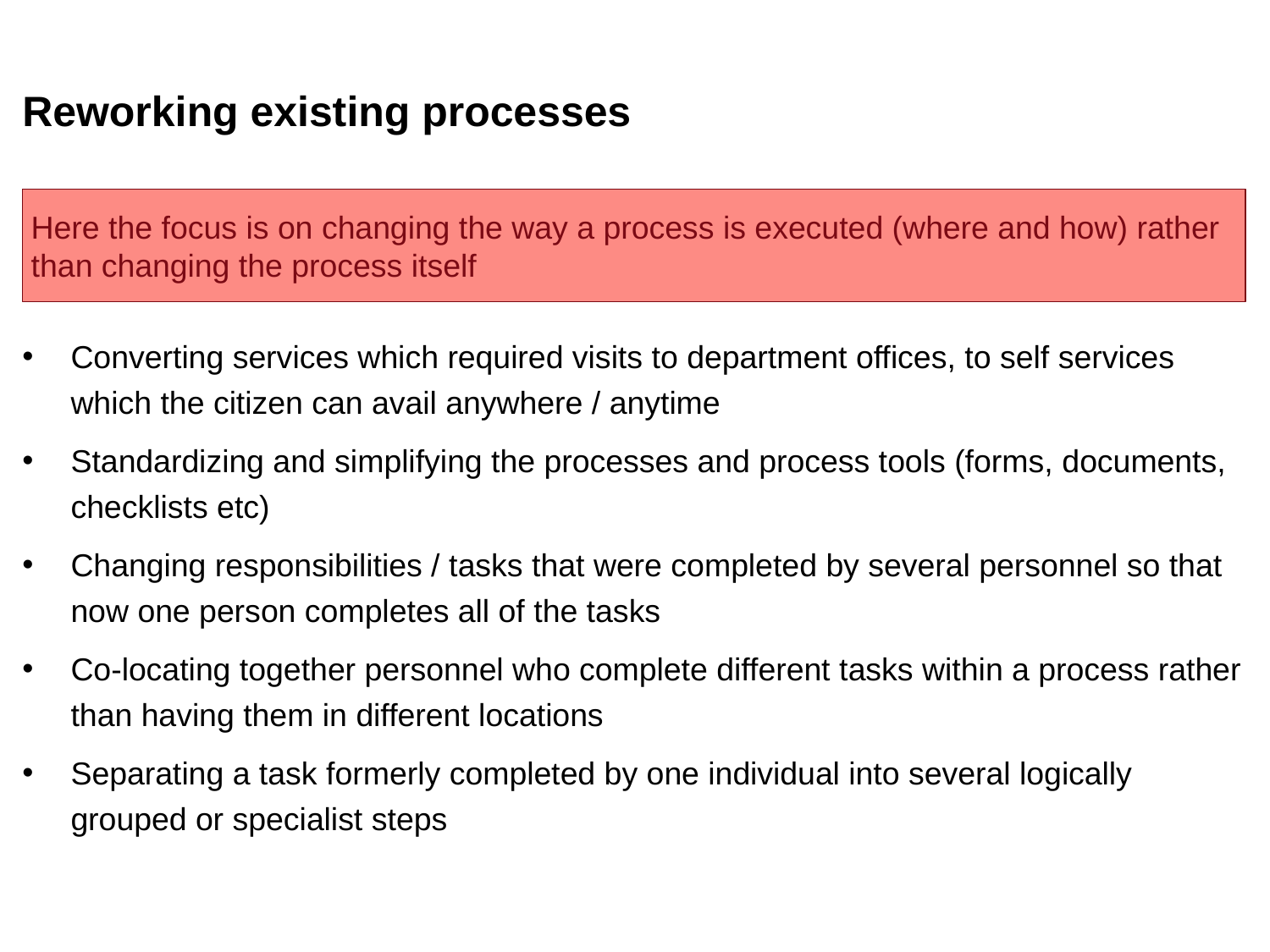

# Reworking existing processes
Here the focus is on changing the way a process is executed (where and how) rather than changing the process itself
Converting services which required visits to department offices, to self services which the citizen can avail anywhere / anytime
Standardizing and simplifying the processes and process tools (forms, documents, checklists etc)
Changing responsibilities / tasks that were completed by several personnel so that now one person completes all of the tasks
Co-locating together personnel who complete different tasks within a process rather than having them in different locations
Separating a task formerly completed by one individual into several logically grouped or specialist steps